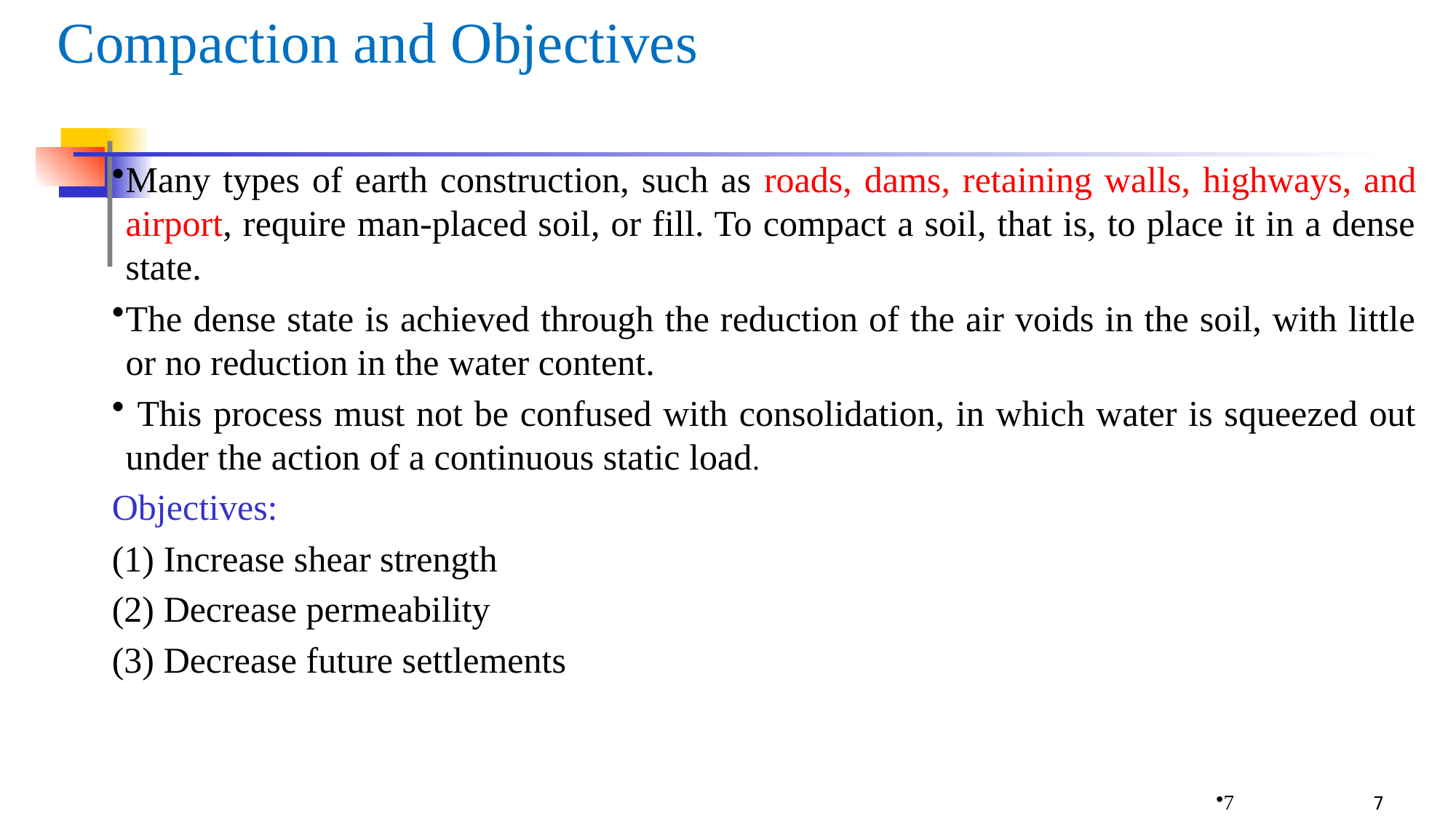

# Compaction and Objectives
Many types of earth construction, such as roads, dams, retaining walls, highways, and airport, require man-placed soil, or fill. To compact a soil, that is, to place it in a dense state.
The dense state is achieved through the reduction of the air voids in the soil, with little or no reduction in the water content.
 This process must not be confused with consolidation, in which water is squeezed out under the action of a continuous static load.
Objectives:
 Increase shear strength
 Decrease permeability
 Decrease future settlements
7